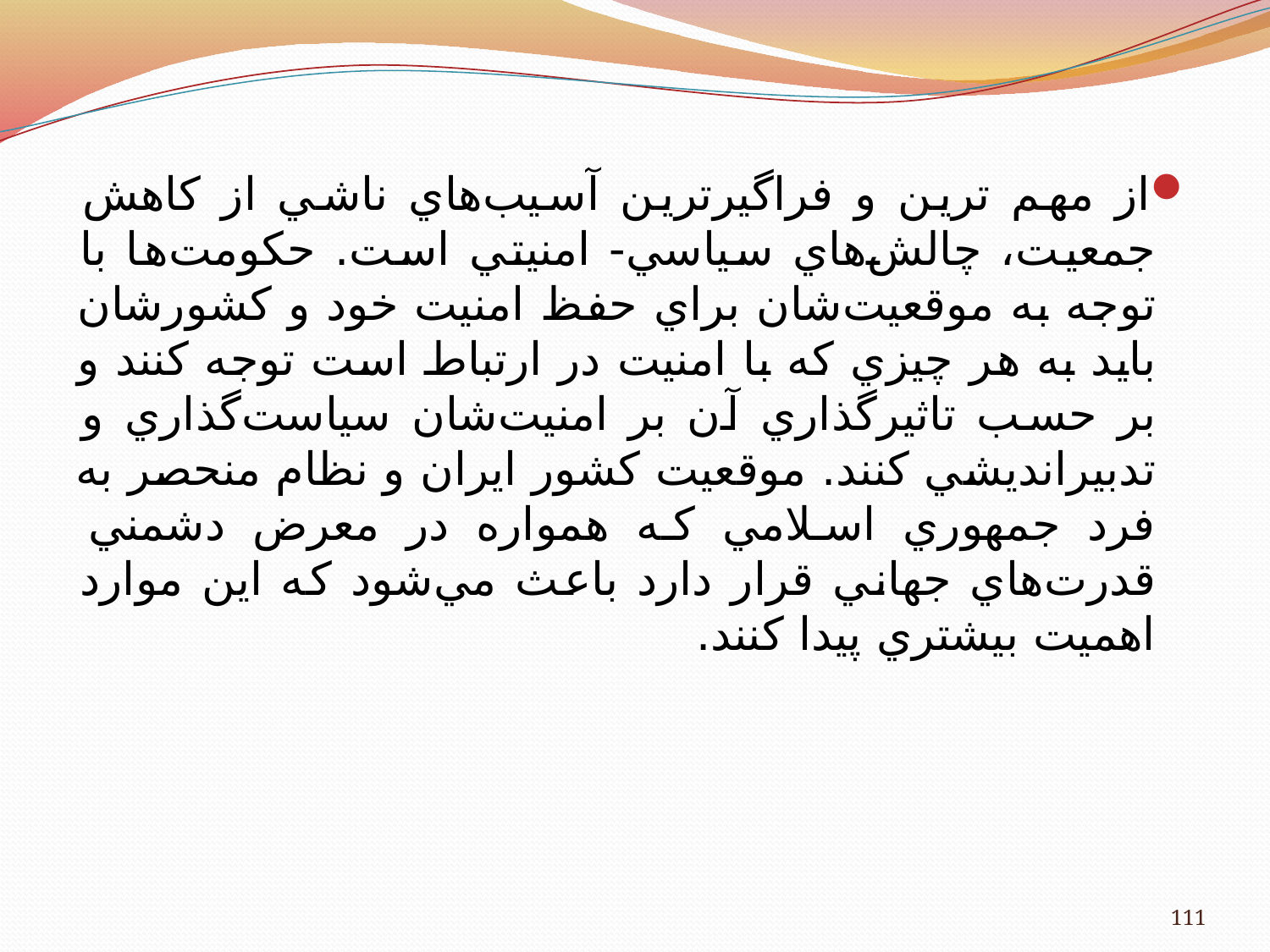

از مهم ترين و فراگيرترين آسيب‌هاي ناشي از كاهش جمعيت، چالش‌هاي سياسي- امنيتي است. حكومت‌ها با توجه به موقعيت‌شان براي حفظ امنيت خود و كشورشان بايد به هر چيزي كه با امنيت‌ در ارتباط است توجه كنند و بر حسب تاثير‌گذاري آن بر امنيت‌شان سياست‌گذاري و تدبيرانديشي كنند. موقعيت كشور ايران و نظام منحصر به فرد جمهوري اسلامي كه همواره در معرض دشمني قدرت‌هاي جهاني قرار دارد باعث مي‌شود كه اين موارد اهميت بيشتري پيدا كنند.
111